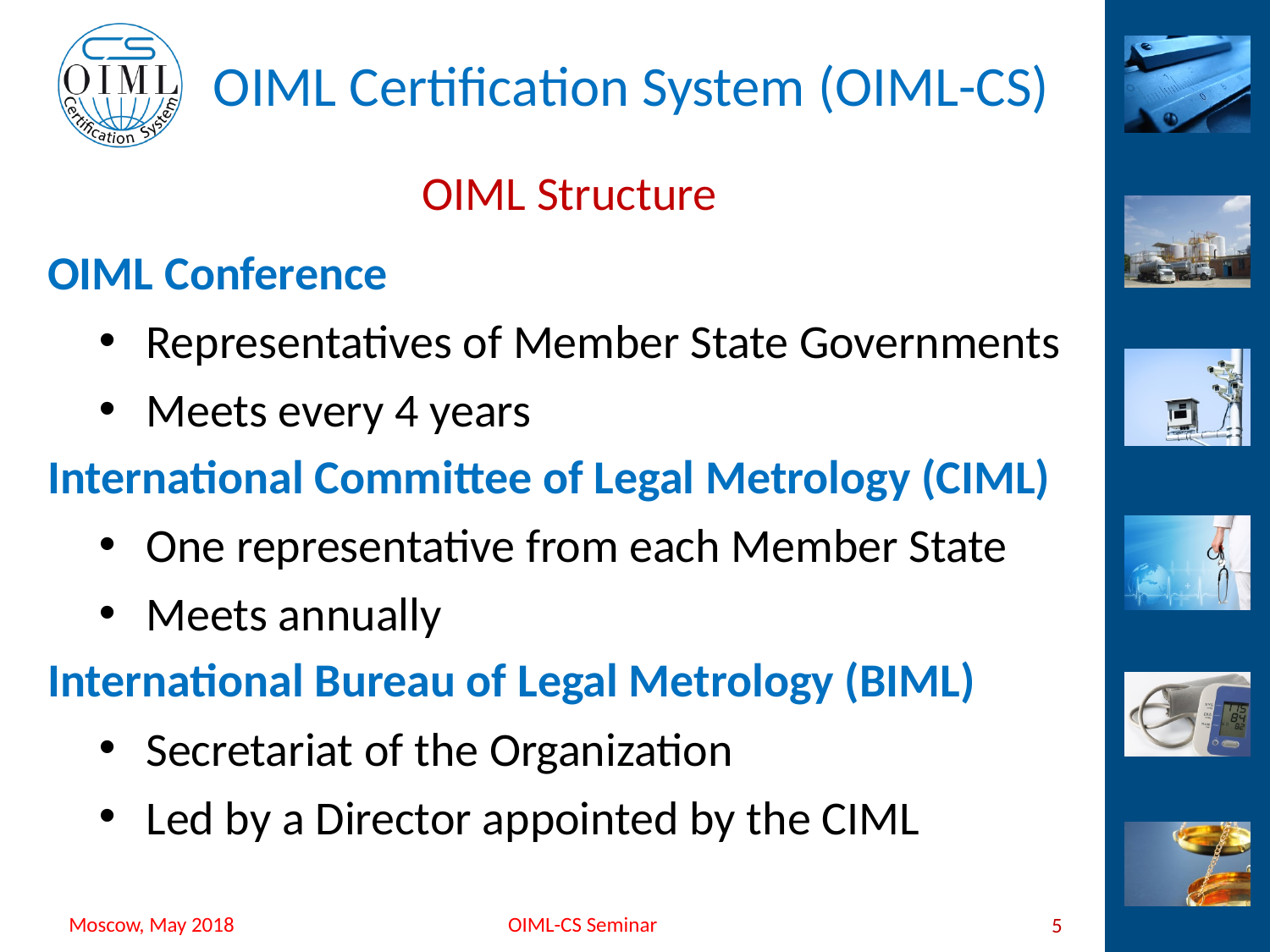

# OIML Structure
OIML Conference
Representatives of Member State Governments
Meets every 4 years
International Committee of Legal Metrology (CIML)
One representative from each Member State
Meets annually
International Bureau of Legal Metrology (BIML)
Secretariat of the Organization
Led by a Director appointed by the CIML

5